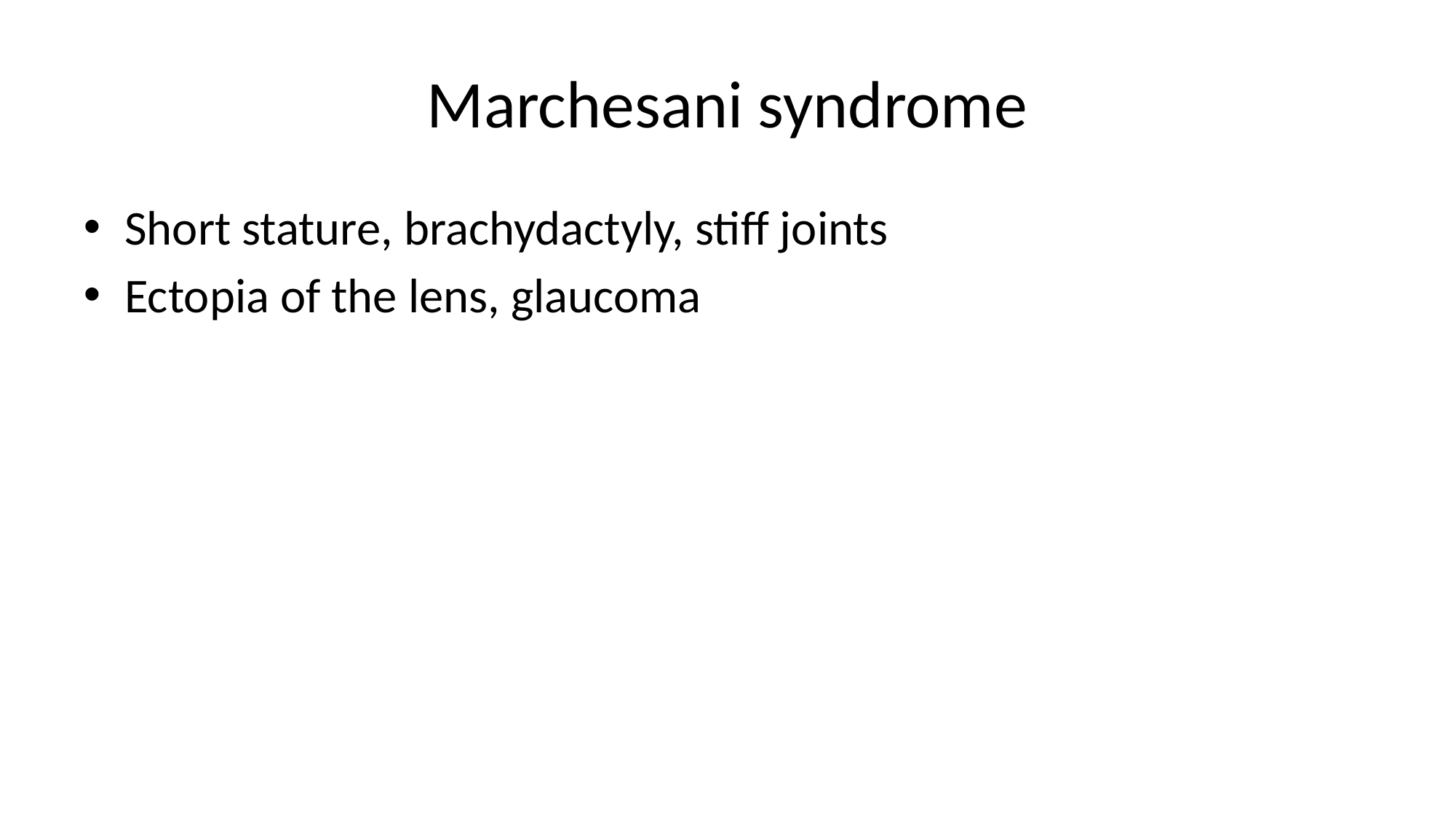

# Marchesani syndrome
Short stature, brachydactyly, stiff joints
Ectopia of the lens, glaucoma